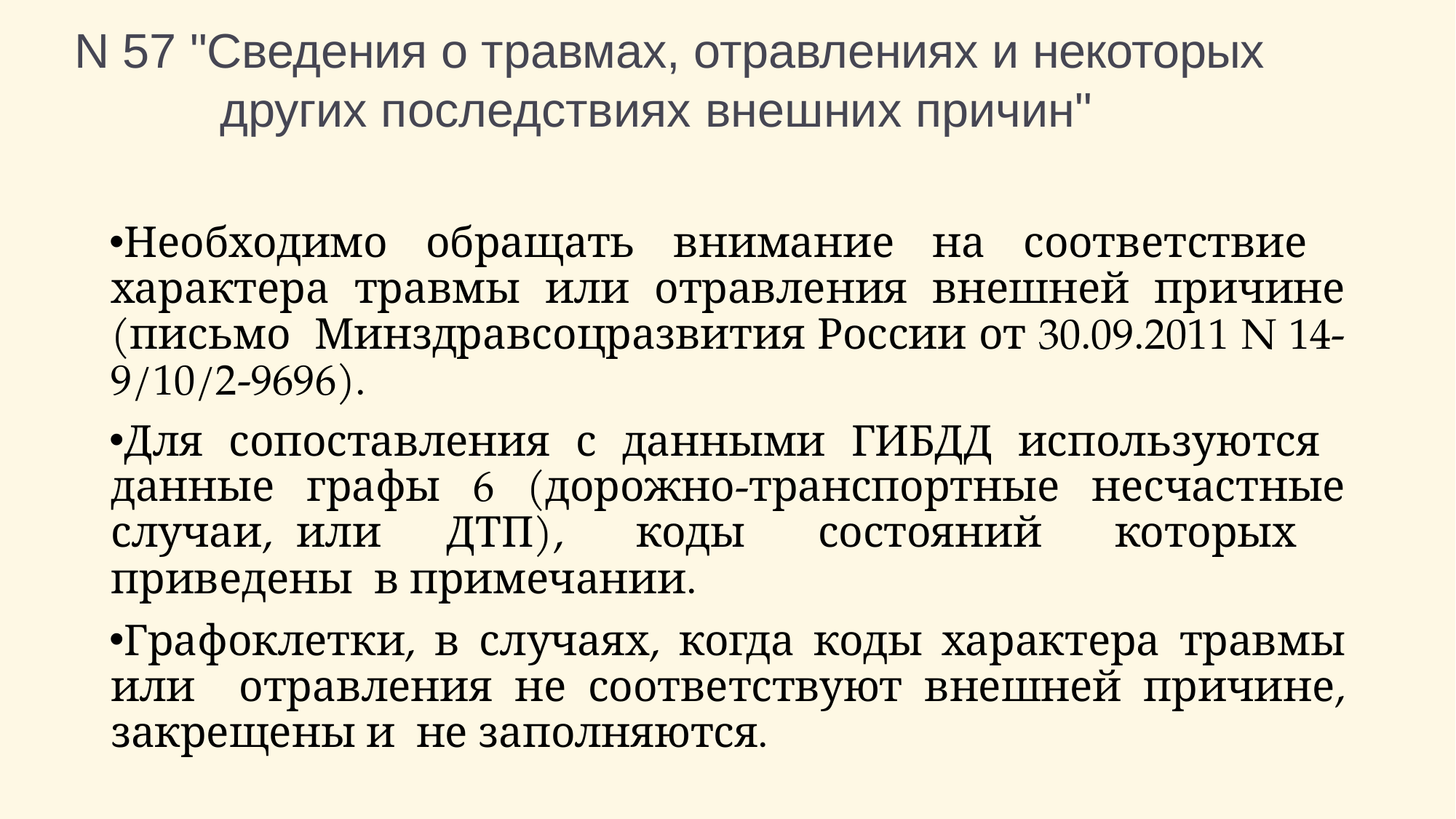

# N 57 "Сведения о травмах, отравлениях и некоторых  других последствиях внешних причин"
Необходимо обращать внимание на соответствие  характера травмы или отравления внешней причине (письмо  Минздравсоцразвития России от 30.09.2011 N 14-9/10/2-9696).
Для сопоставления с данными ГИБДД используются  данные графы 6 (дорожно-транспортные несчастные случаи,  или     ДТП),   коды   состояний   которых   приведены  в примечании.
Графоклетки, в случаях, когда коды характера травмы или  отравления не соответствуют внешней причине, закрещены и  не заполняются.